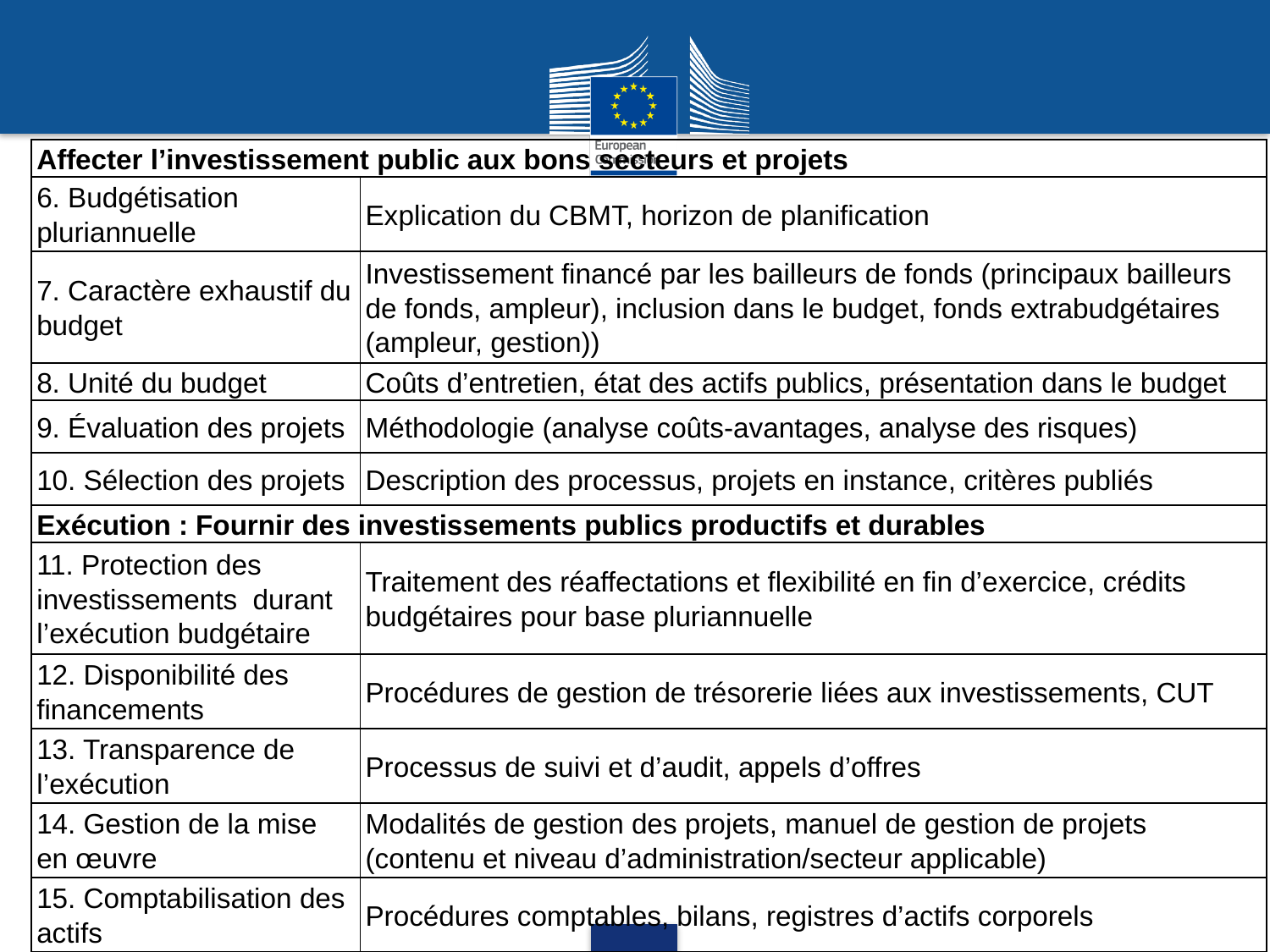

| Affecter l’investissement public aux bons secteurs et projets |  |
| --- | --- |
| 6. Budgétisation pluriannuelle | Explication du CBMT, horizon de planification |
| 7. Caractère exhaustif du budget | Investissement financé par les bailleurs de fonds (principaux bailleurs de fonds, ampleur), inclusion dans le budget, fonds extrabudgétaires (ampleur, gestion)) |
| 8. Unité du budget | Coûts d’entretien, état des actifs publics, présentation dans le budget |
| 9. Évaluation des projets | Méthodologie (analyse coûts-avantages, analyse des risques) |
| 10. Sélection des projets | Description des processus, projets en instance, critères publiés |
| Exécution : Fournir des investissements publics productifs et durables |  |
| 11. Protection des investissements durant l’exécution budgétaire | Traitement des réaffectations et flexibilité en fin d’exercice, crédits budgétaires pour base pluriannuelle |
| 12. Disponibilité des financements | Procédures de gestion de trésorerie liées aux investissements, CUT |
| 13. Transparence de l’exécution | Processus de suivi et d’audit, appels d’offres |
| 14. Gestion de la mise en œuvre | Modalités de gestion des projets, manuel de gestion de projets (contenu et niveau d’administration/secteur applicable) |
| 15. Comptabilisation des actifs | Procédures comptables, bilans, registres d’actifs corporels |